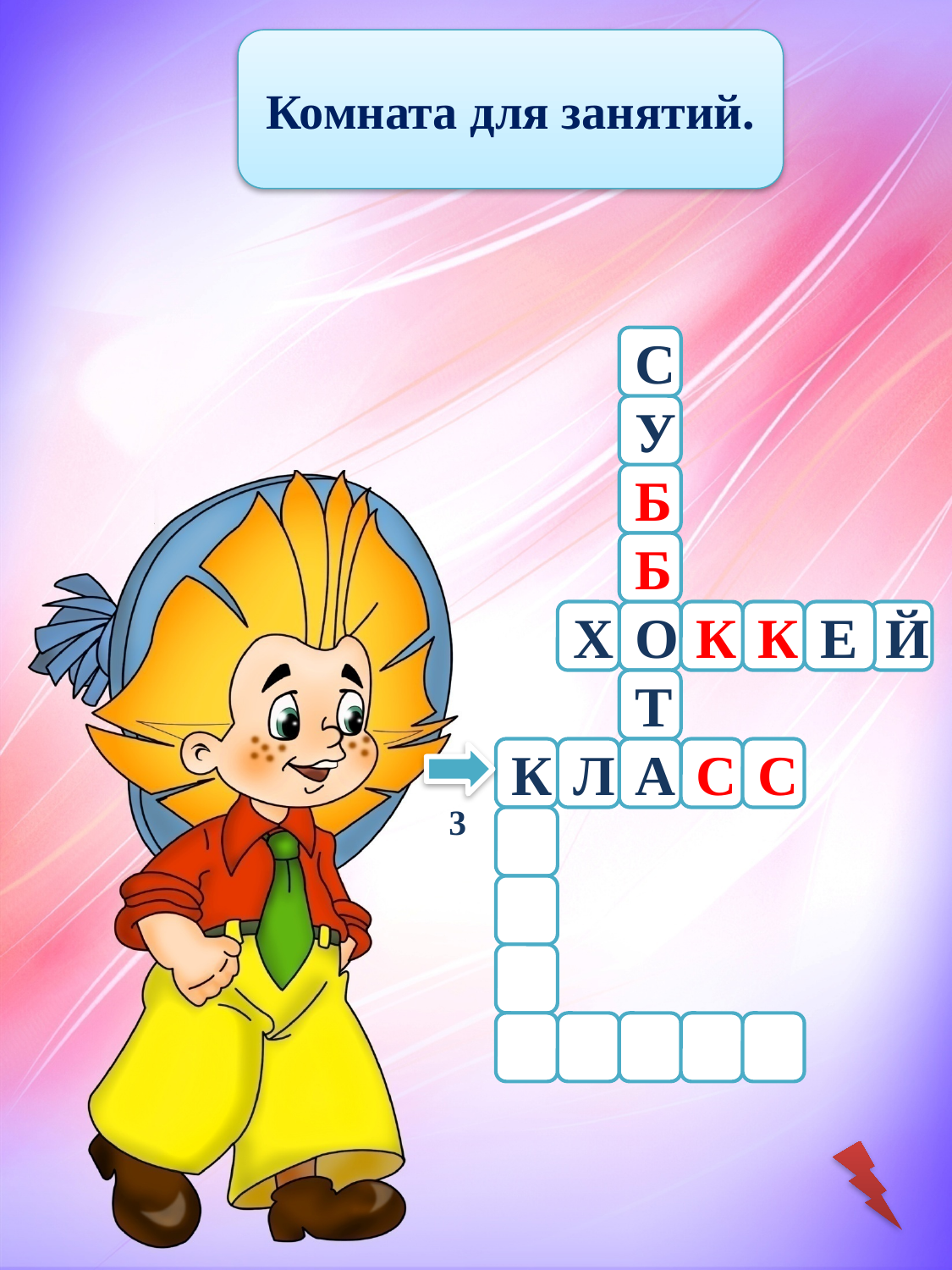

Комната для занятий.
С
У
Б
Б
Х
О
К
К
Е
Й
Т

А
К
Л
С
С
3